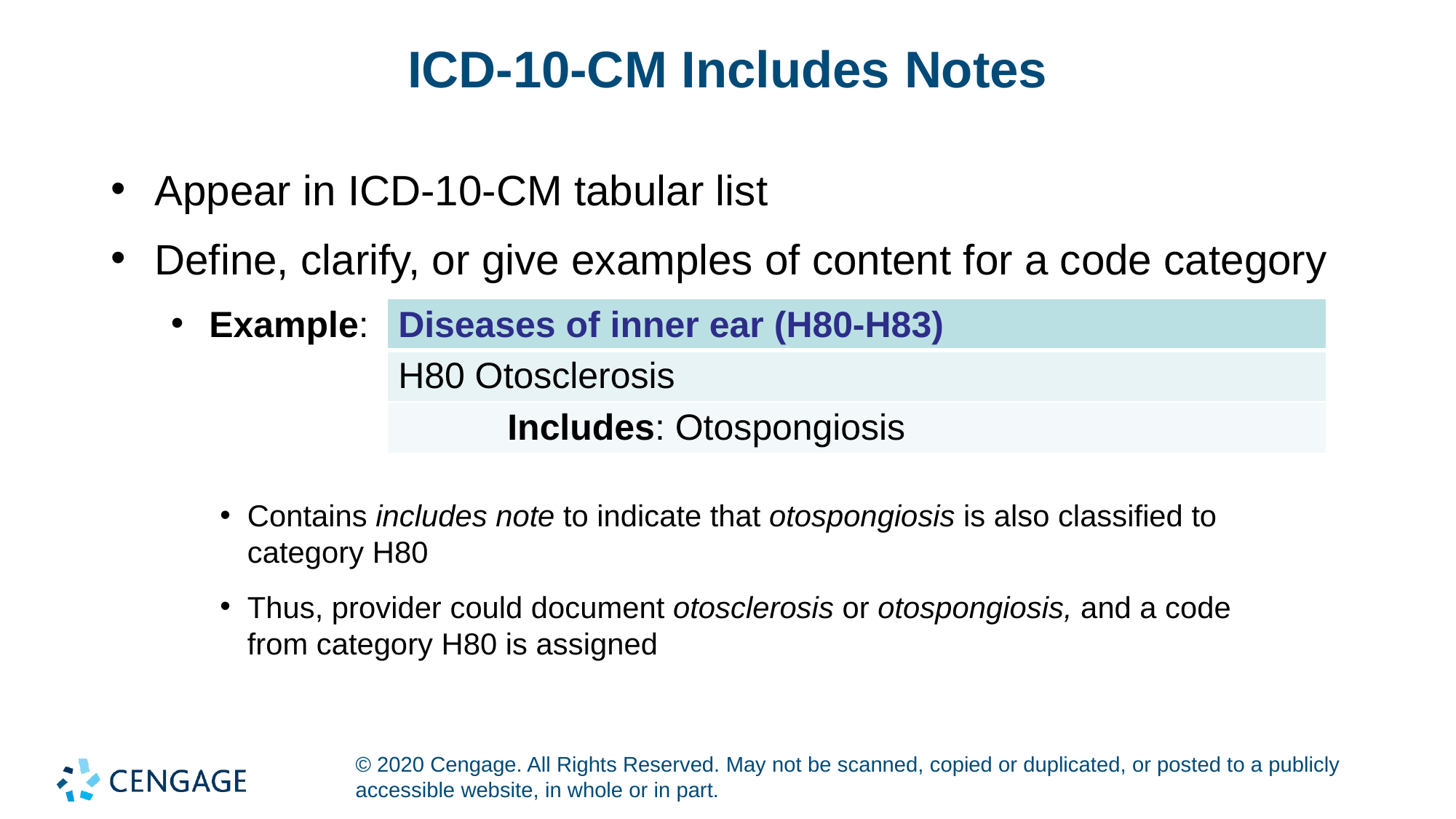

# ICD-10-CM Includes Notes
Appear in ICD-10-CM tabular list
Define, clarify, or give examples of content for a code category
Example:
| Diseases of inner ear (H80-H83) |
| --- |
| H80 Otosclerosis |
| Includes: Otospongiosis |
Contains includes note to indicate that otospongiosis is also classified to
category H80
Thus, provider could document otosclerosis or otospongiosis, and a code
from category H80 is assigned